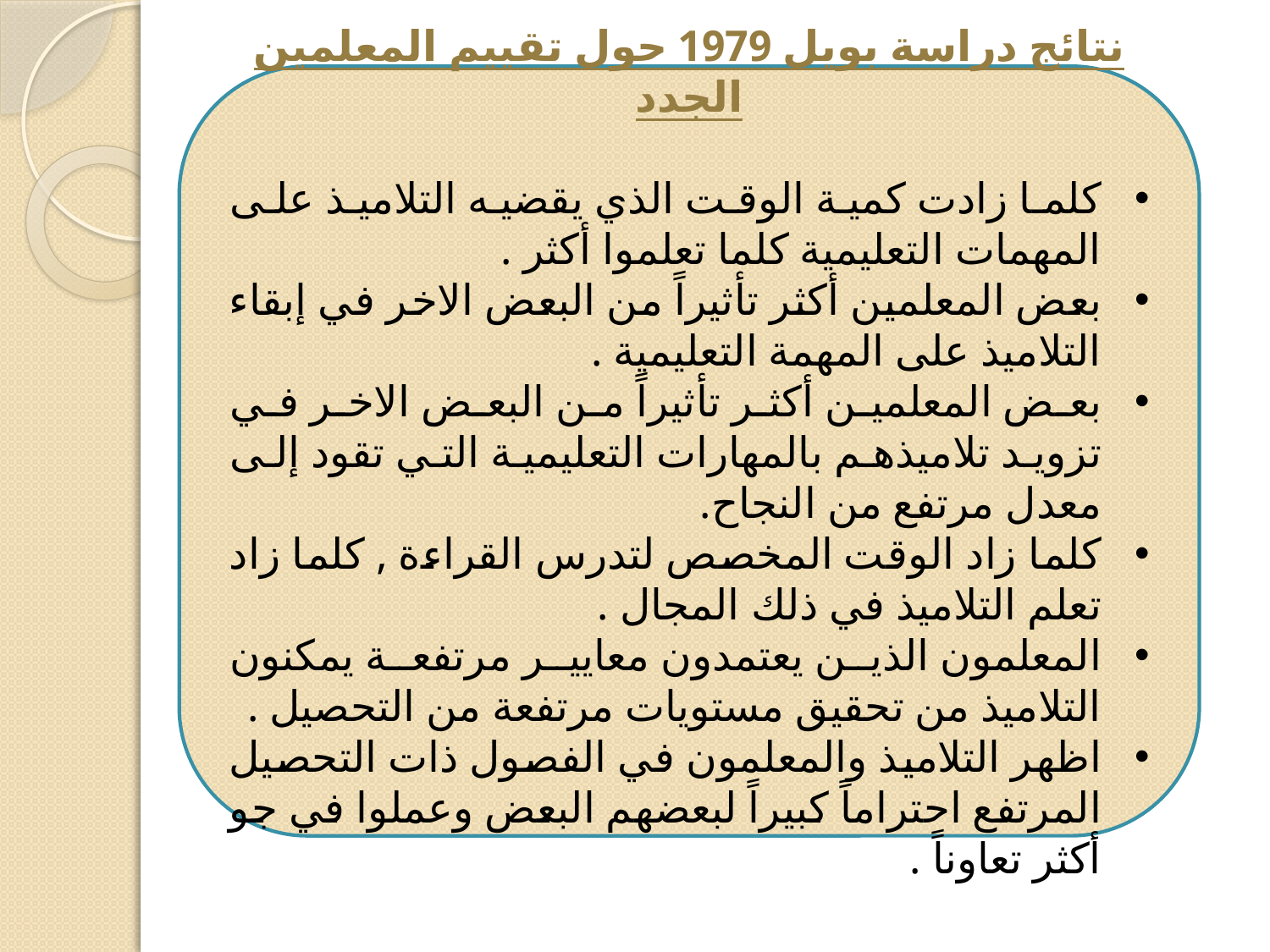

نتائج دراسة بويل 1979 حول تقييم المعلمين الجدد

كلما زادت كمية الوقت الذي يقضيه التلاميذ على المهمات التعليمية كلما تعلموا أكثر .
بعض المعلمين أكثر تأثيراً من البعض الاخر في إبقاء التلاميذ على المهمة التعليمية .
بعض المعلمين أكثر تأثيراً من البعض الاخر في تزويد تلاميذهم بالمهارات التعليمية التي تقود إلى معدل مرتفع من النجاح.
كلما زاد الوقت المخصص لتدرس القراءة , كلما زاد تعلم التلاميذ في ذلك المجال .
المعلمون الذين يعتمدون معايير مرتفعة يمكنون التلاميذ من تحقيق مستويات مرتفعة من التحصيل .
اظهر التلاميذ والمعلمون في الفصول ذات التحصيل المرتفع احتراماً كبيراً لبعضهم البعض وعملوا في جو أكثر تعاوناً .